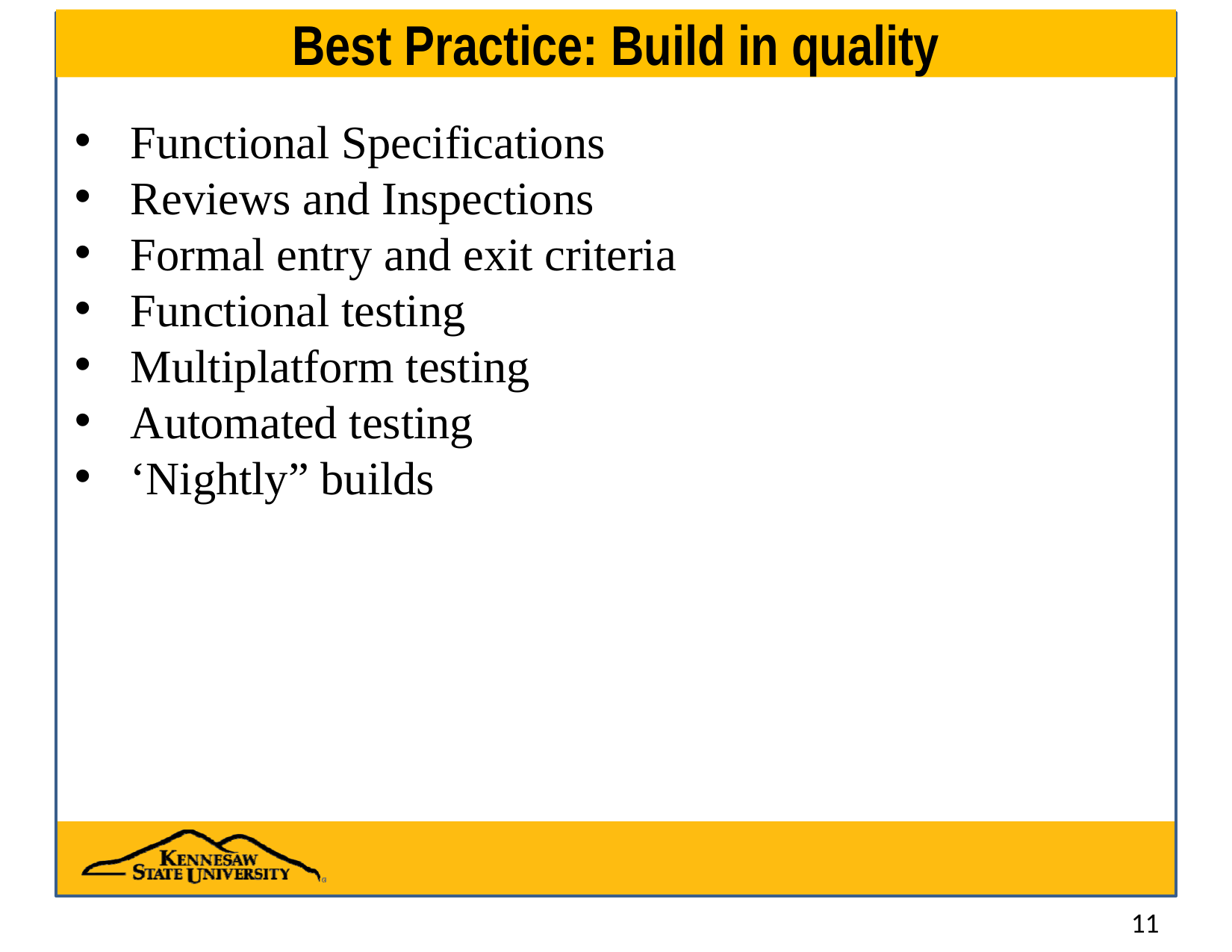

# Best Practice: Build in quality
Functional Specifications
Reviews and Inspections
Formal entry and exit criteria
Functional testing
Multiplatform testing
Automated testing
‘Nightly” builds